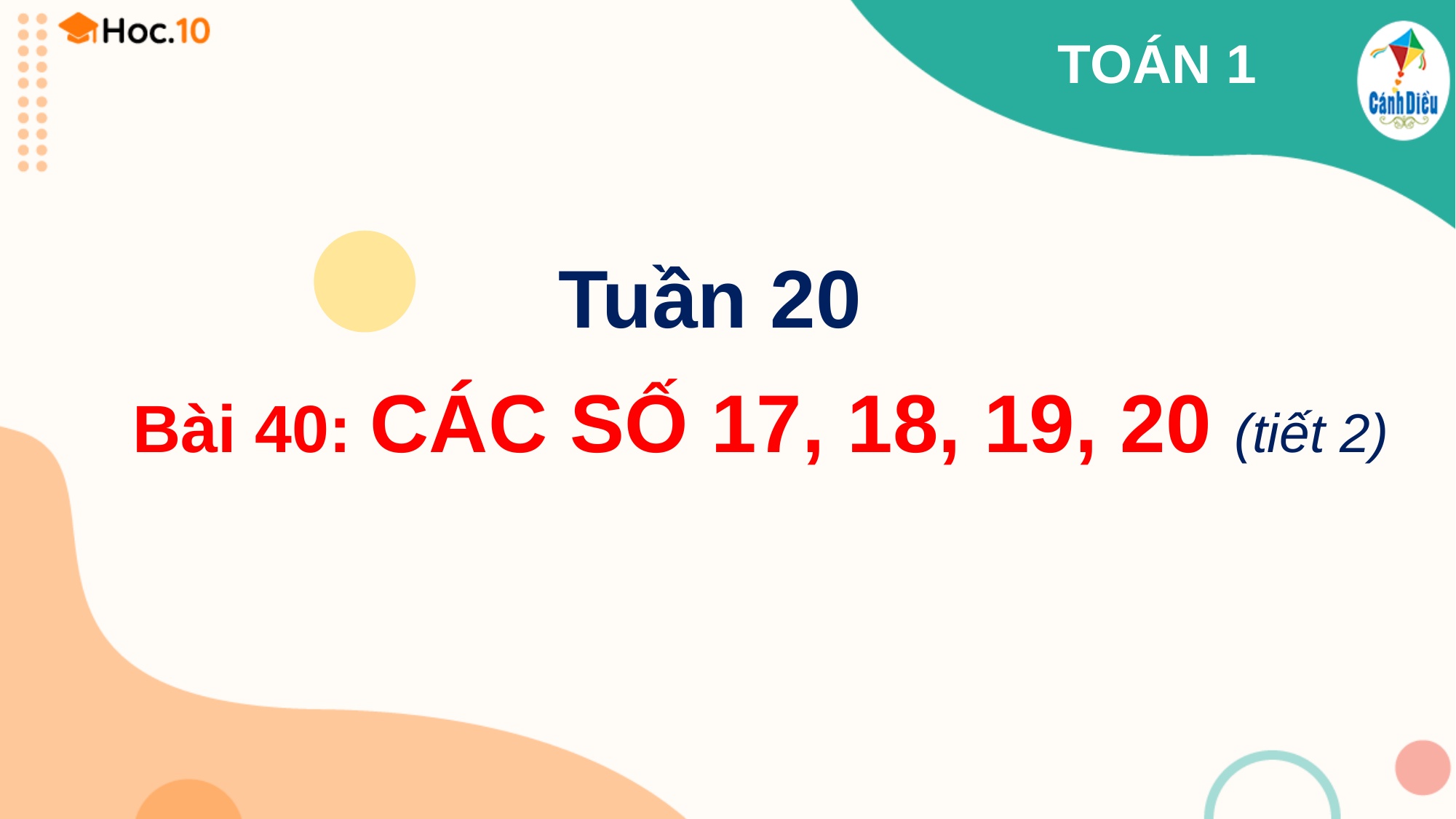

TOÁN 1
Tuần 20
Bài 40: CÁC SỐ 17, 18, 19, 20 (tiết 2)